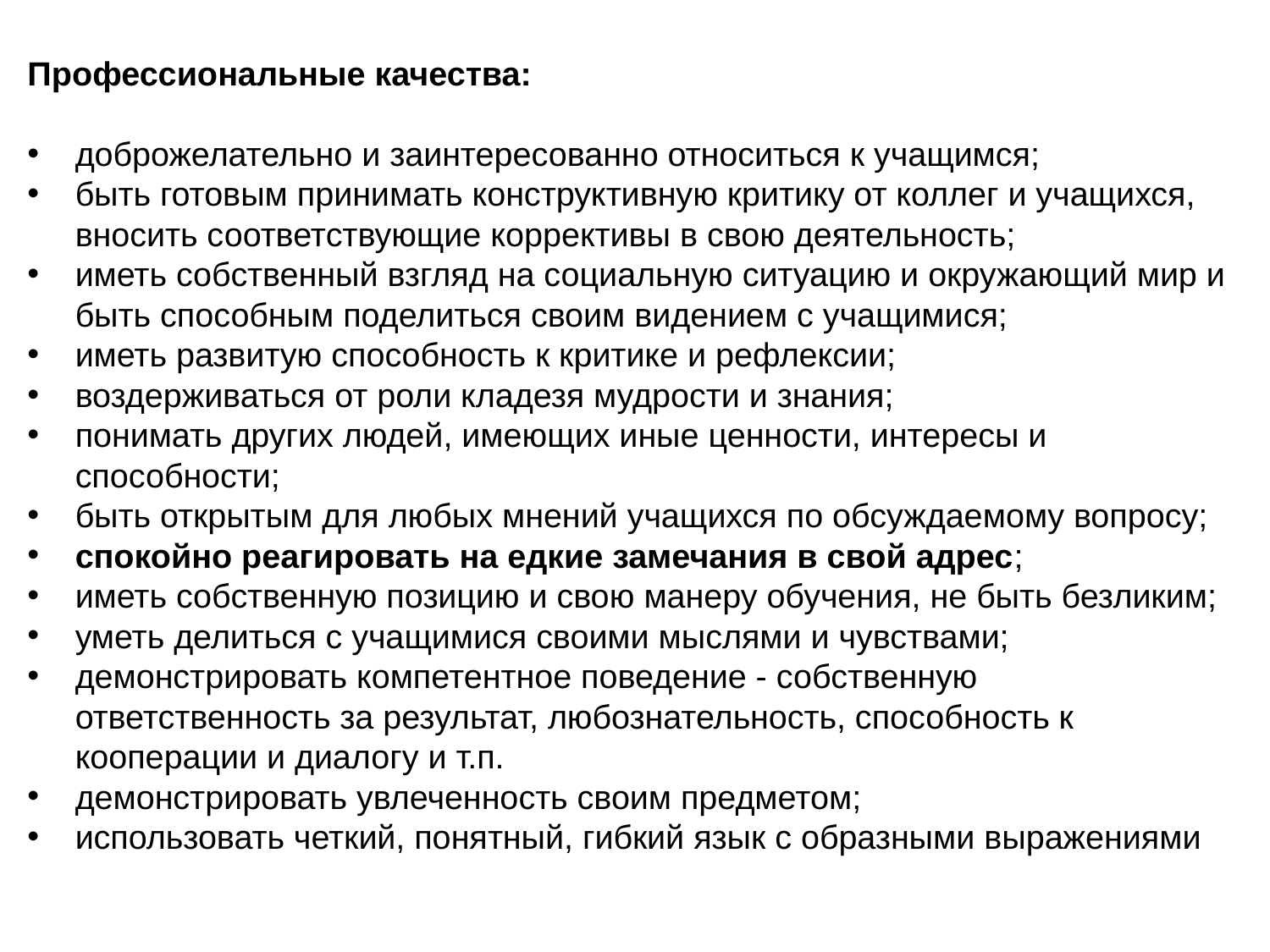

Профессиональные качества:

доброжелательно и заинтересованно относиться к учащимся;
быть готовым принимать конструктивную критику от коллег и учащихся, вносить соответствующие коррективы в свою деятельность;
иметь собственный взгляд на социальную ситуацию и окружающий мир и быть способным поделиться своим видением с учащимися;
иметь развитую способность к критике и рефлексии;
воздерживаться от роли кладезя мудрости и знания;
понимать других людей, имеющих иные ценности, интересы и способности;
быть открытым для любых мнений учащихся по обсуждаемому вопросу;
спокойно реагировать на едкие замечания в свой адрес;
иметь собственную позицию и свою манеру обучения, не быть безликим;
уметь делиться с учащимися своими мыслями и чувствами;
демонстрировать компетентное поведение - собственную ответственность за результат, любознательность, способность к кооперации и диалогу и т.п.
демонстрировать увлеченность своим предметом;
использовать четкий, понятный, гибкий язык с образными выражениями